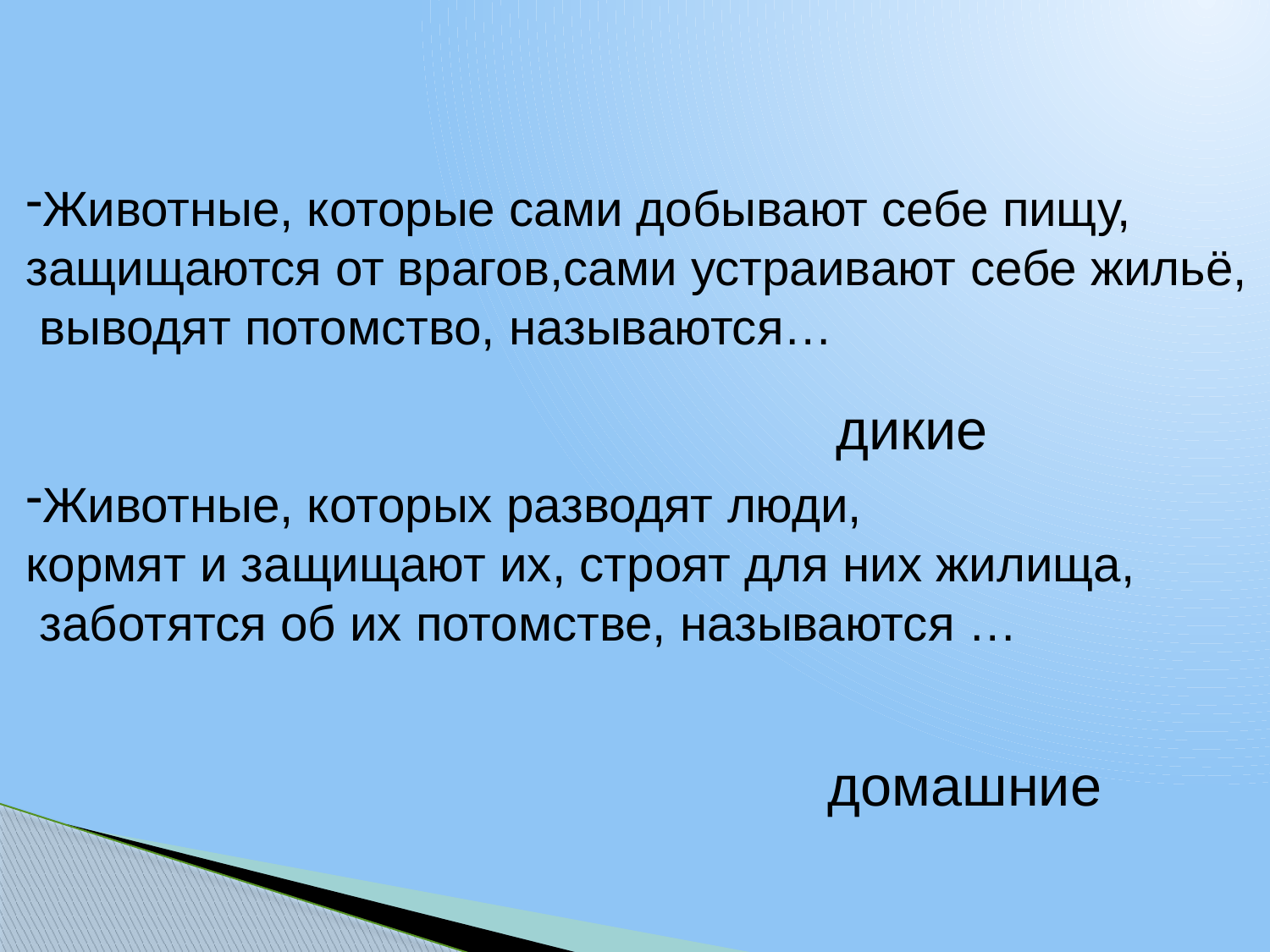

Животные, которые сами добывают себе пищу,
защищаются от врагов,сами устраивают себе жильё,
 выводят потомство, называются…

Животные, которых разводят люди,
кормят и защищают их, строят для них жилища,
 заботятся об их потомстве, называются …
дикие
домашние